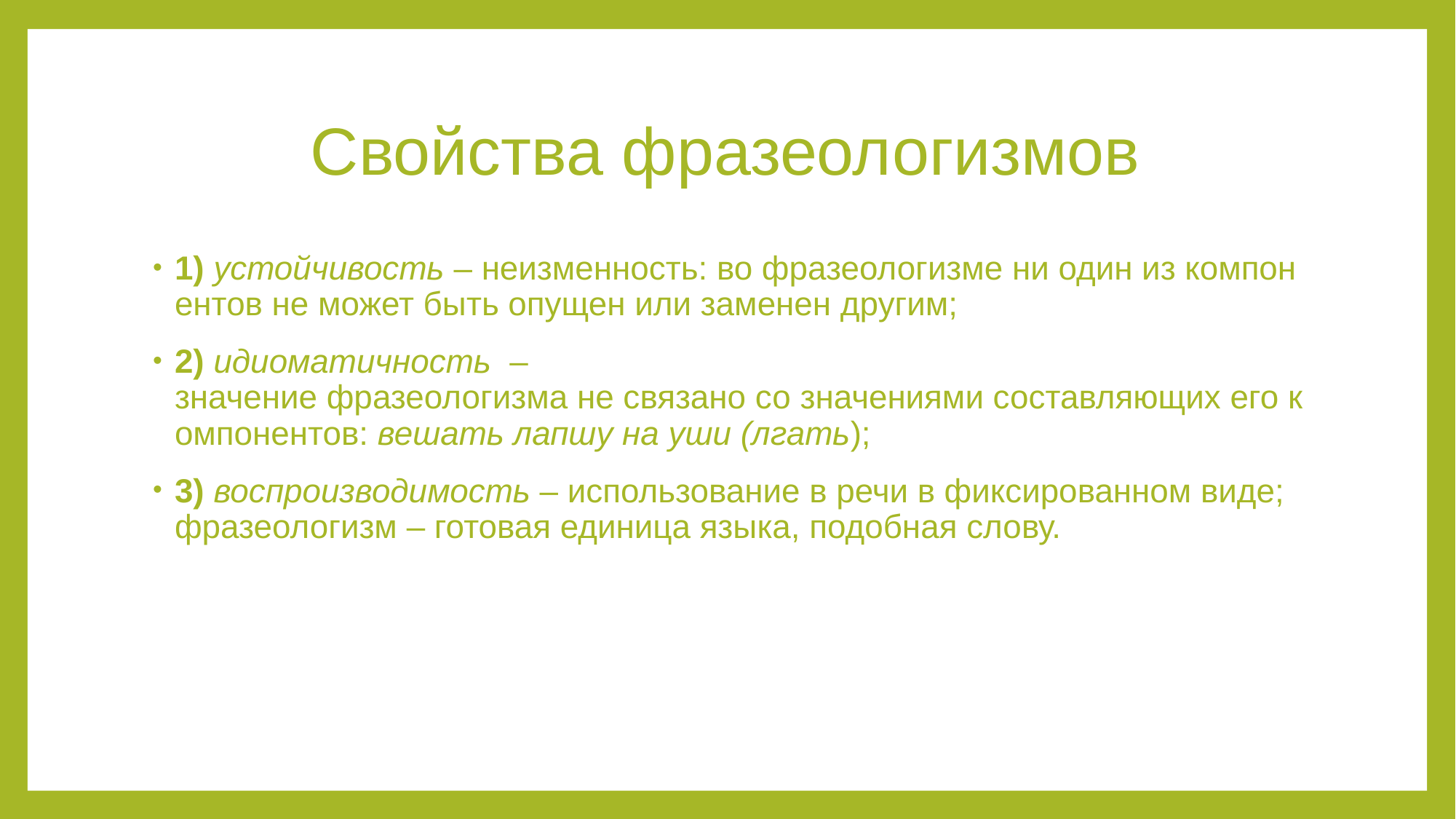

# Свойства фразеологизмов
1) устойчивость – неизменность: во фразеологизме ни один из компонентов не может быть опущен или заменен другим;
2) идиоматичность  –значение фразеологизма не связано со значениями составляющих его компонентов: вешать лапшу на уши (лгать);
3) воспроизводимость – использование в речи в фиксированном виде; фразеологизм – готовая единица языка, подобная слову.